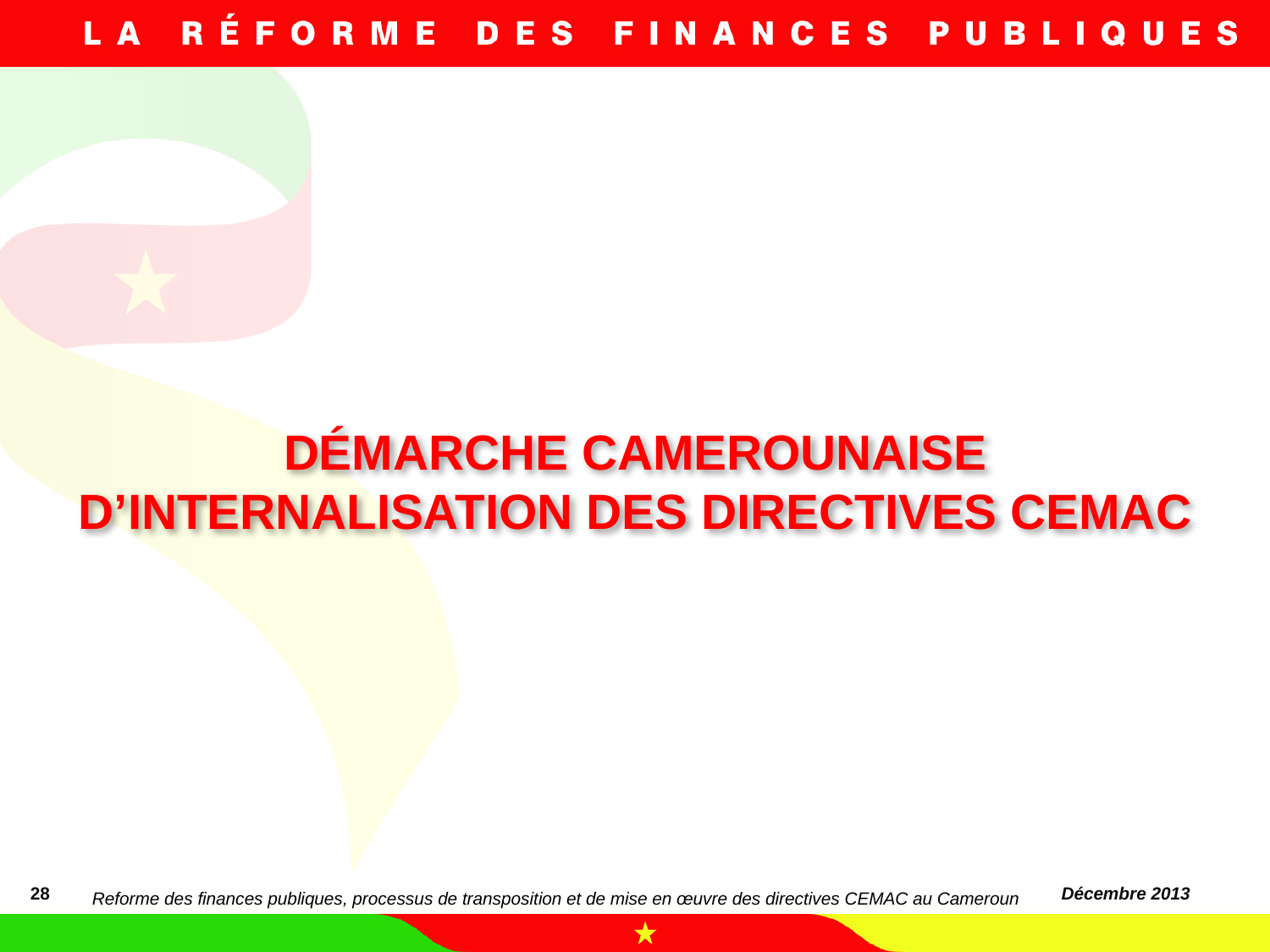

# DÉMARCHE CAMEROUNAISE D’INTERNALISATION DES DIRECTIVES CEMAC
28
Reforme des finances publiques, processus de transposition et de mise en œuvre des directives CEMAC au Cameroun
Décembre 2013